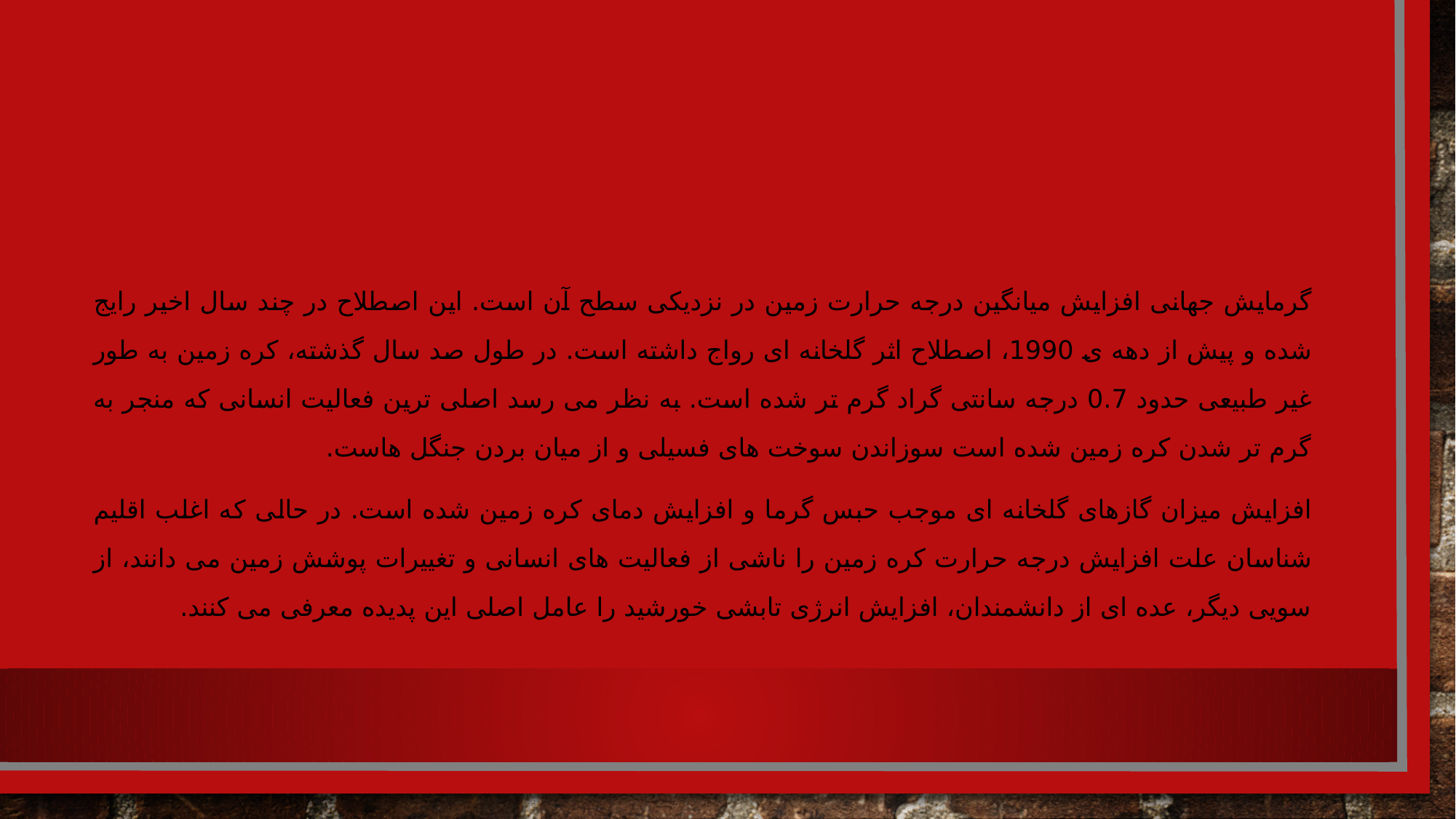

# گرمایش جهانی
گرمایش جهانی افزایش میانگین درجه حرارت زمین در نزدیکی سطح آن است. این اصطلاح در چند سال اخیر رایج شده و پیش از دهه ی 1990، اصطلاح اثر گلخانه ای رواج داشته است. در طول صد سال گذشته، کره زمین به طور غیر طبیعی حدود 0.7 درجه سانتی گراد گرم تر شده است. به نظر می رسد اصلی ترین فعالیت انسانی که منجر به گرم تر شدن کره زمین شده است سوزاندن سوخت های فسیلی و از میان بردن جنگل هاست.
افزایش میزان گازهای گلخانه ای موجب حبس گرما و افزایش دمای کره زمین شده است. در حالی که اغلب اقلیم شناسان علت افزایش درجه حرارت کره زمین را ناشی از فعالیت های انسانی و تغییرات پوشش زمین می دانند، از سویی دیگر، عده ای از دانشمندان، افزایش انرژی تابشی خورشید را عامل اصلی این پدیده معرفی می کنند.